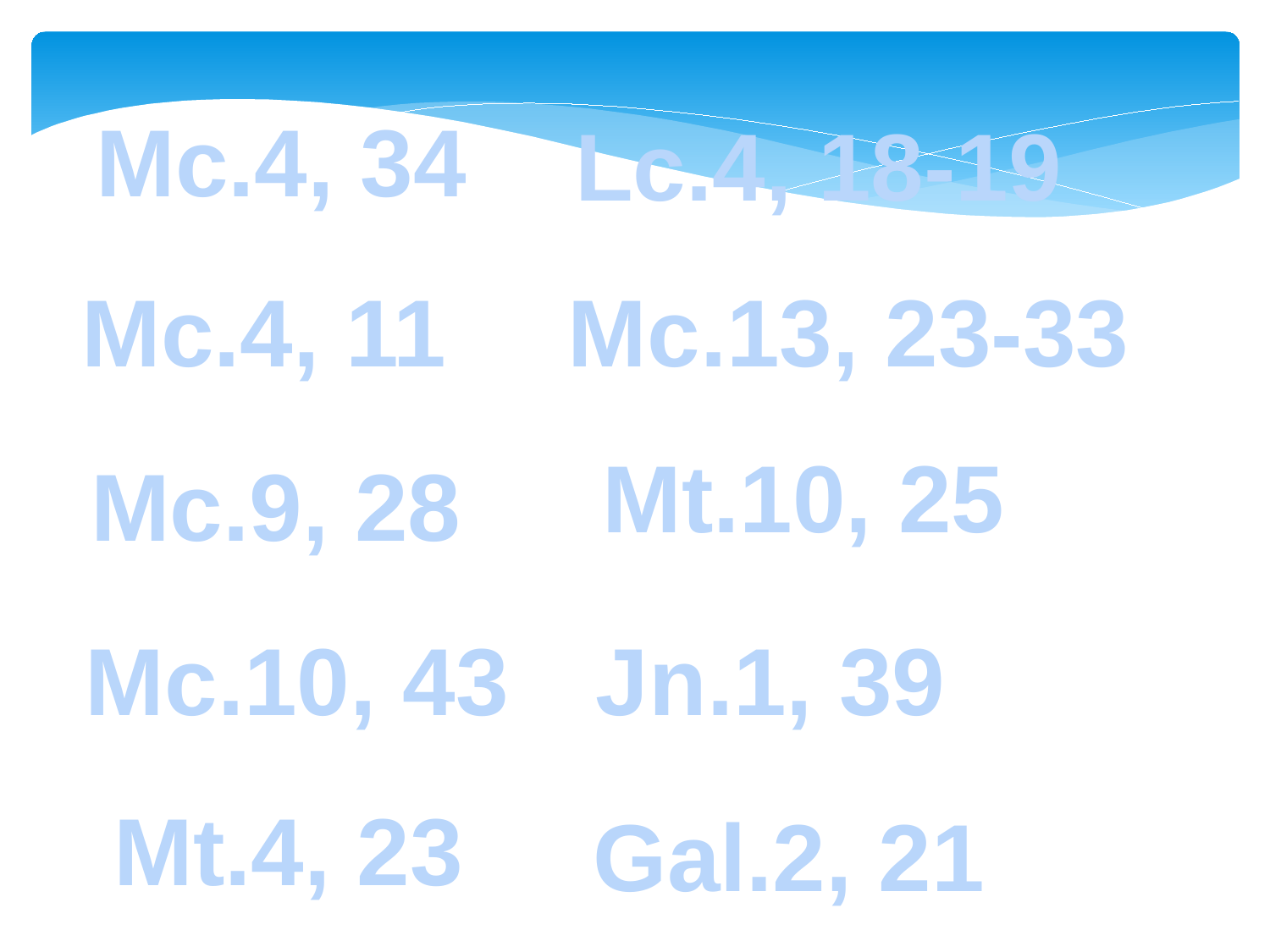

Mc.4, 34
Lc.4, 18-19
Mc.4, 11
Mc.13, 23-33
Mt.10, 25
Mc.9, 28
Jn.1, 39
Mc.10, 43
Mt.4, 23
Gal.2, 21